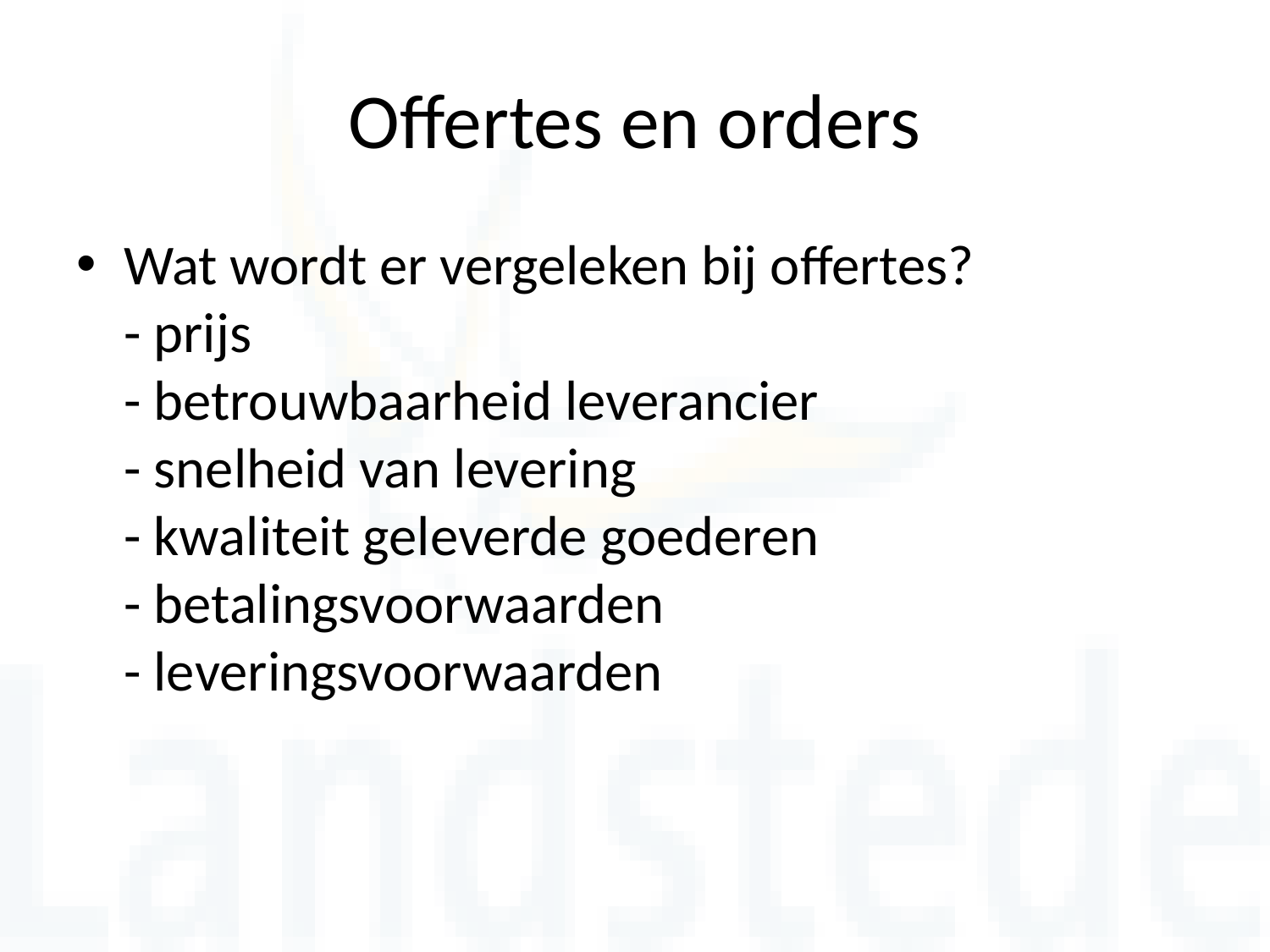

# Offertes en orders
Wat wordt er vergeleken bij offertes?
- prijs
- betrouwbaarheid leverancier
- snelheid van levering
- kwaliteit geleverde goederen
- betalingsvoorwaarden
- leveringsvoorwaarden